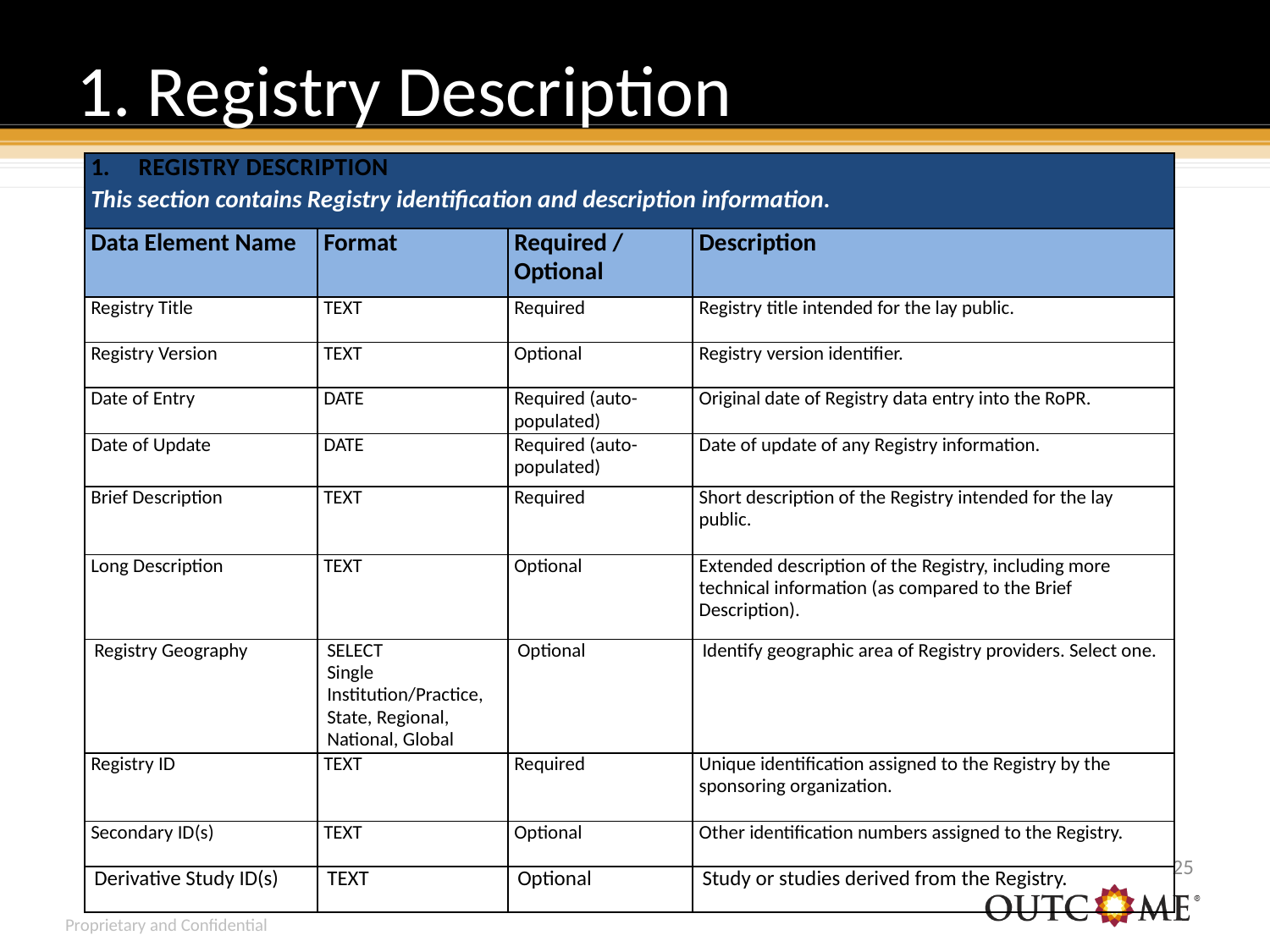

# 1. Registry Description
| Registry Description This section contains Registry identification and description information. |  |  |  |
| --- | --- | --- | --- |
| Data Element Name | Format | Required / Optional | Description |
| Registry Title | TEXT | Required | Registry title intended for the lay public. |
| Registry Version | TEXT | Optional | Registry version identifier. |
| Date of Entry | DATE | Required (auto-populated) | Original date of Registry data entry into the RoPR. |
| Date of Update | DATE | Required (auto-populated) | Date of update of any Registry information. |
| Brief Description | TEXT | Required | Short description of the Registry intended for the lay public. |
| Long Description | TEXT | Optional | Extended description of the Registry, including more technical information (as compared to the Brief Description). |
| Registry Geography | SELECT Single Institution/Practice, State, Regional, National, Global | Optional | Identify geographic area of Registry providers. Select one. |
| Registry ID | TEXT | Required | Unique identification assigned to the Registry by the sponsoring organization. |
| Secondary ID(s) | TEXT | Optional | Other identification numbers assigned to the Registry. |
| Derivative Study ID(s) | TEXT | Optional | Study or studies derived from the Registry. |
25